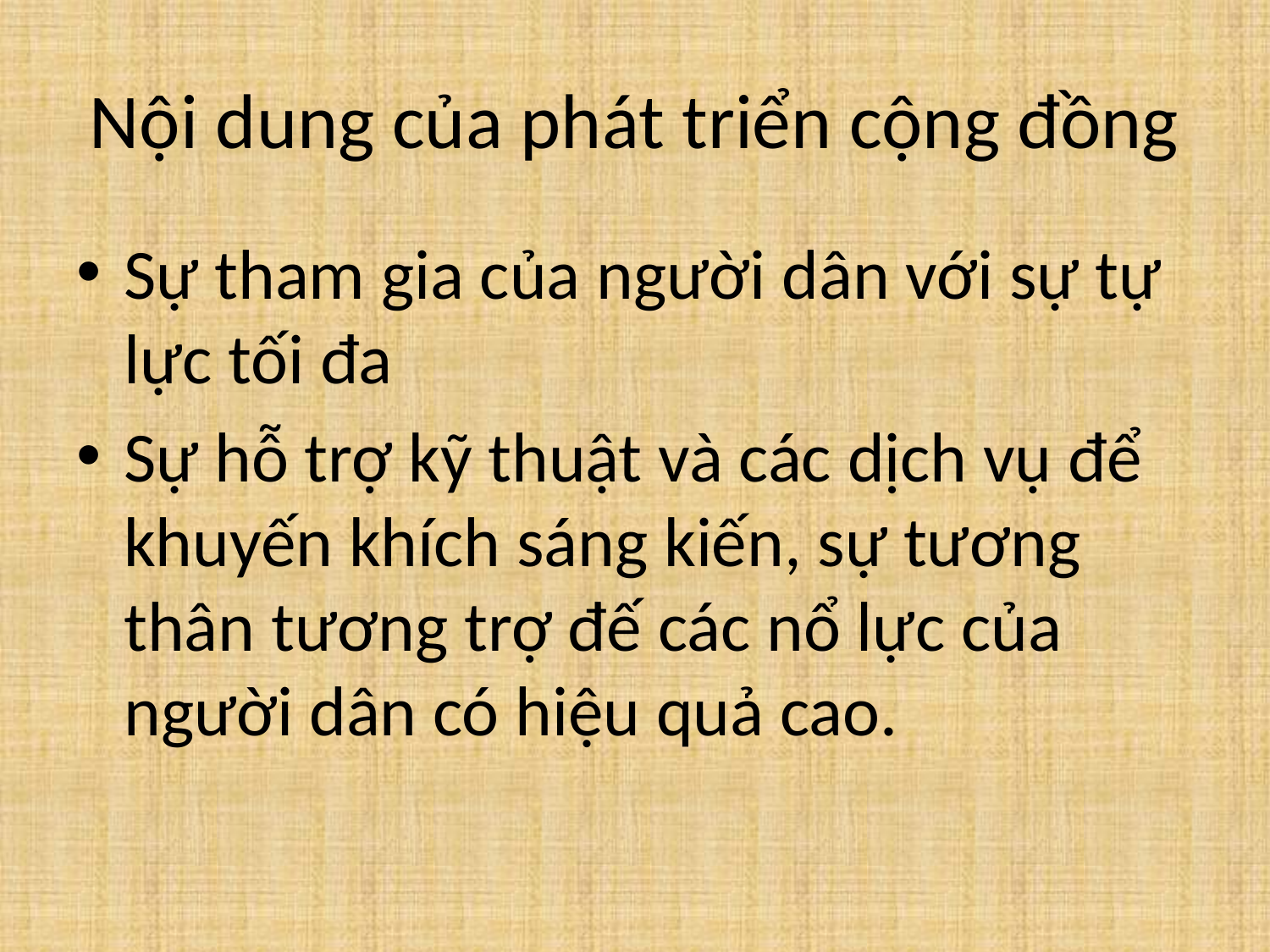

# Nội dung của phát triển cộng đồng
Sự tham gia của người dân với sự tự lực tối đa
Sự hỗ trợ kỹ thuật và các dịch vụ để khuyến khích sáng kiến, sự tương thân tương trợ đế các nổ lực của người dân có hiệu quả cao.